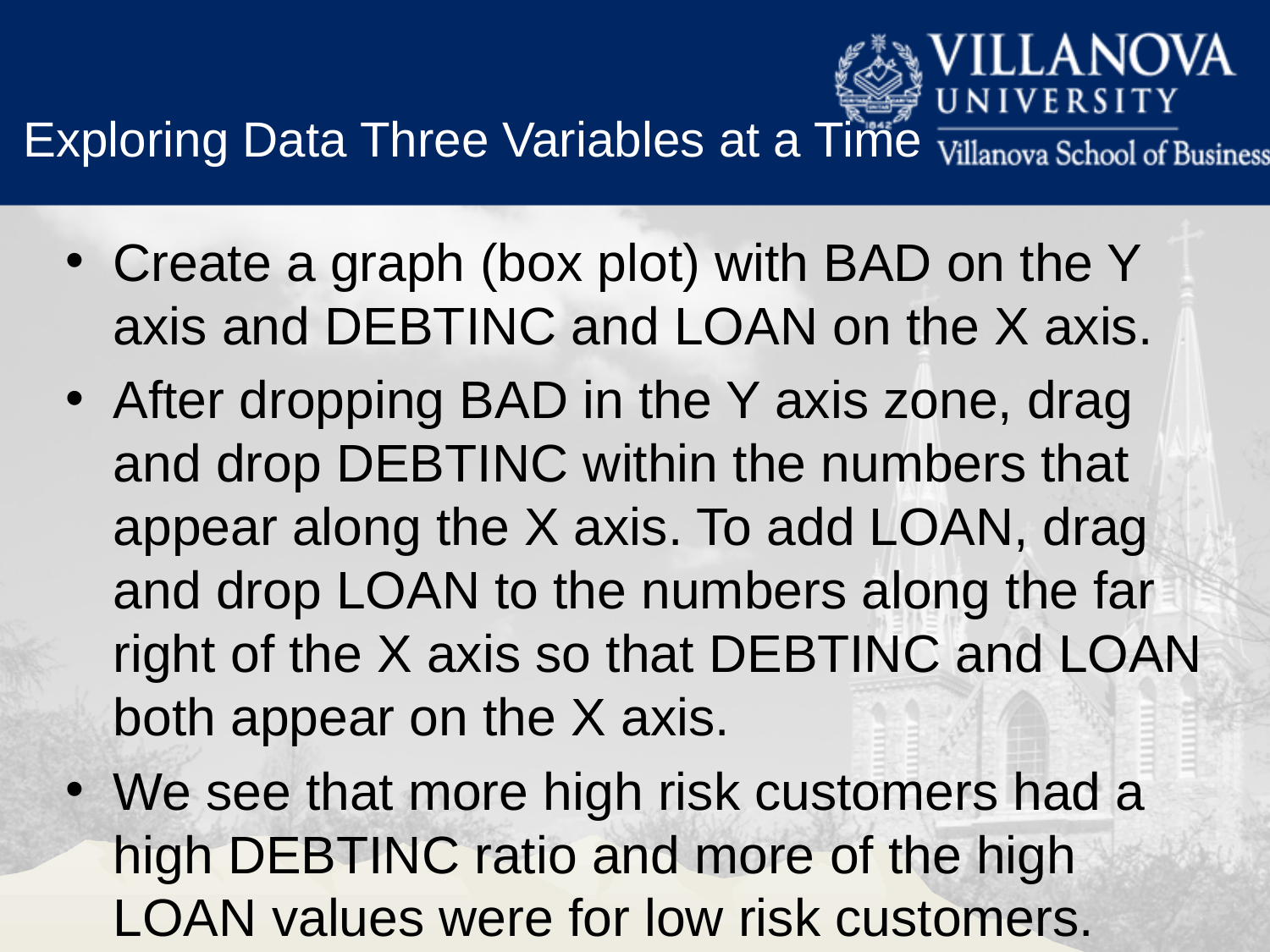

Exploring Data Three Variables at a Time
Create a graph (box plot) with BAD on the Y axis and DEBTINC and LOAN on the X axis.
After dropping BAD in the Y axis zone, drag and drop DEBTINC within the numbers that appear along the X axis. To add LOAN, drag and drop LOAN to the numbers along the far right of the X axis so that DEBTINC and LOAN both appear on the X axis.
We see that more high risk customers had a high DEBTINC ratio and more of the high LOAN values were for low risk customers.